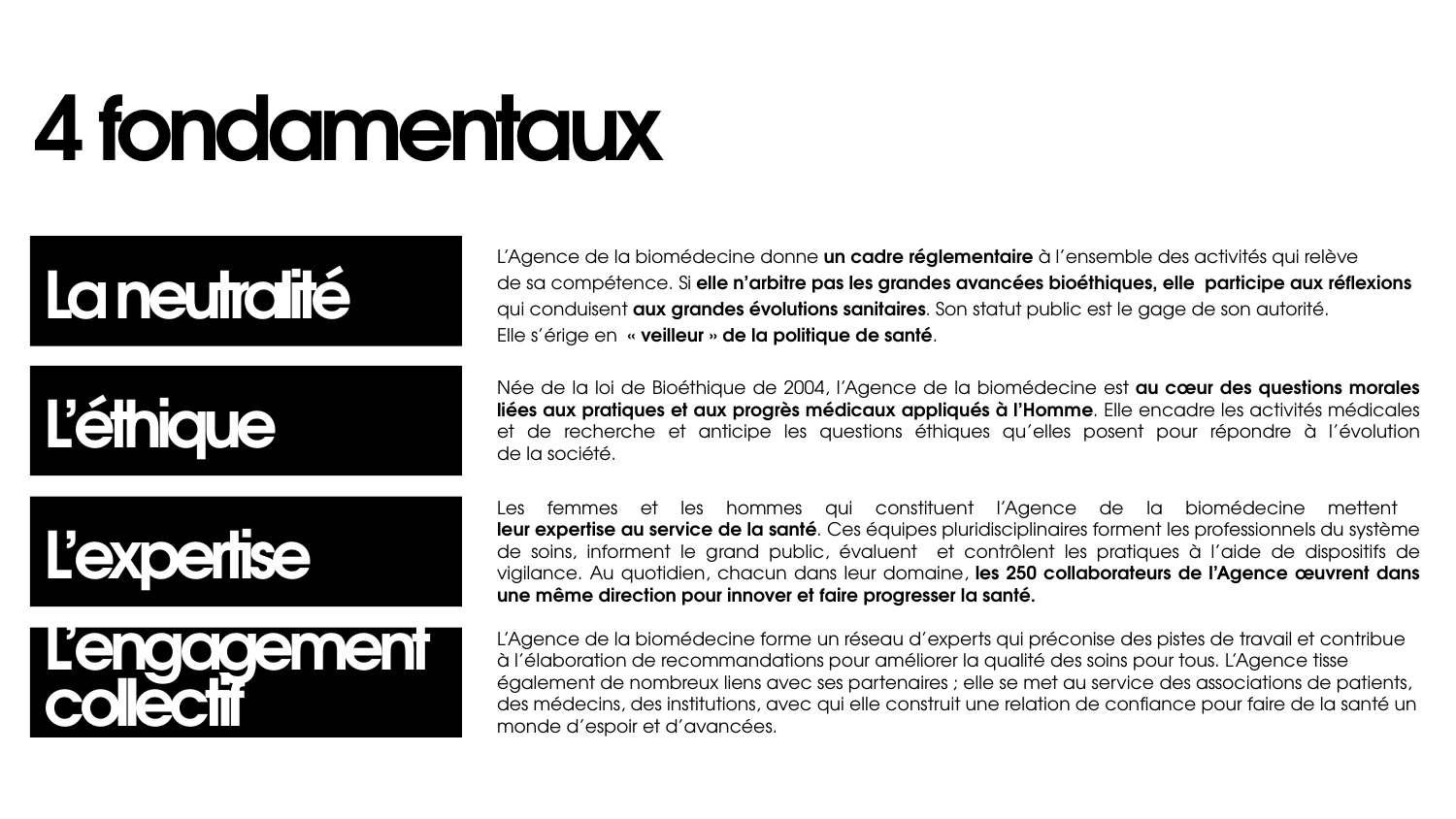

4 fondamentaux
L’Agence de la biomédecine donne un cadre réglementaire à l’ensemble des activités qui relève
de sa compétence. Si elle n’arbitre pas les grandes avancées bioéthiques, elle  participe aux réflexions
qui conduisent aux grandes évolutions sanitaires. Son statut public est le gage de son autorité.
Elle s’érige en  « veilleur » de la politique de santé.
La neutralité
L’éthique
Née de la loi de Bioéthique de 2004, l’Agence de la biomédecine est au cœur des questions morales liées aux pratiques et aux progrès médicaux appliqués à l’Homme. Elle encadre les activités médicales et de recherche et anticipe les questions éthiques qu’elles posent pour répondre à l’évolution
de la société.
Les femmes et les hommes qui constituent l’Agence de la biomédecine mettent
leur expertise au service de la santé. Ces équipes pluridisciplinaires forment les professionnels du système de soins, informent le grand public, évaluent  et contrôlent les pratiques à l’aide de dispositifs de vigilance. Au quotidien, chacun dans leur domaine, les 250 collaborateurs de l’Agence œuvrent dans une même direction pour innover et faire progresser la santé.
L’expertise
L’Agence de la biomédecine forme un réseau d’experts qui préconise des pistes de travail et contribue à l’élaboration de recommandations pour améliorer la qualité des soins pour tous. L’Agence tisse également de nombreux liens avec ses partenaires ; elle se met au service des associations de patients, des médecins, des institutions, avec qui elle construit une relation de confiance pour faire de la santé un monde d’espoir et d’avancées.
L’engagement
collectif